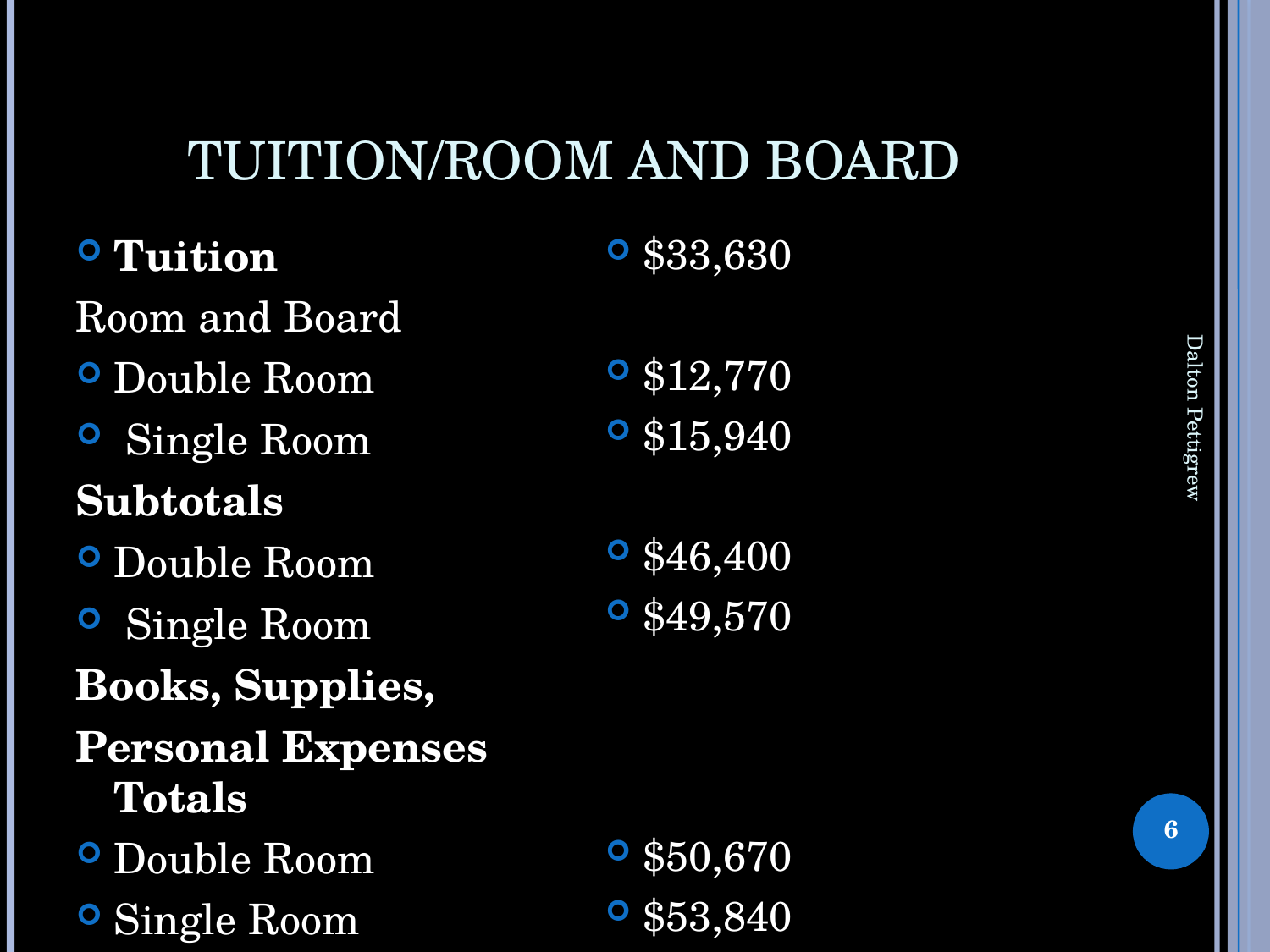

# Tuition/Room and Board
Tuition
Room and Board
Double Room
 Single Room
Subtotals
Double Room
 Single Room
Books, Supplies,
Personal Expenses Totals
Double Room
Single Room
$33,630

$12,770
$15,940

$46,400
$49,570

$50,670
$53,840

Dalton Pettigrew
6